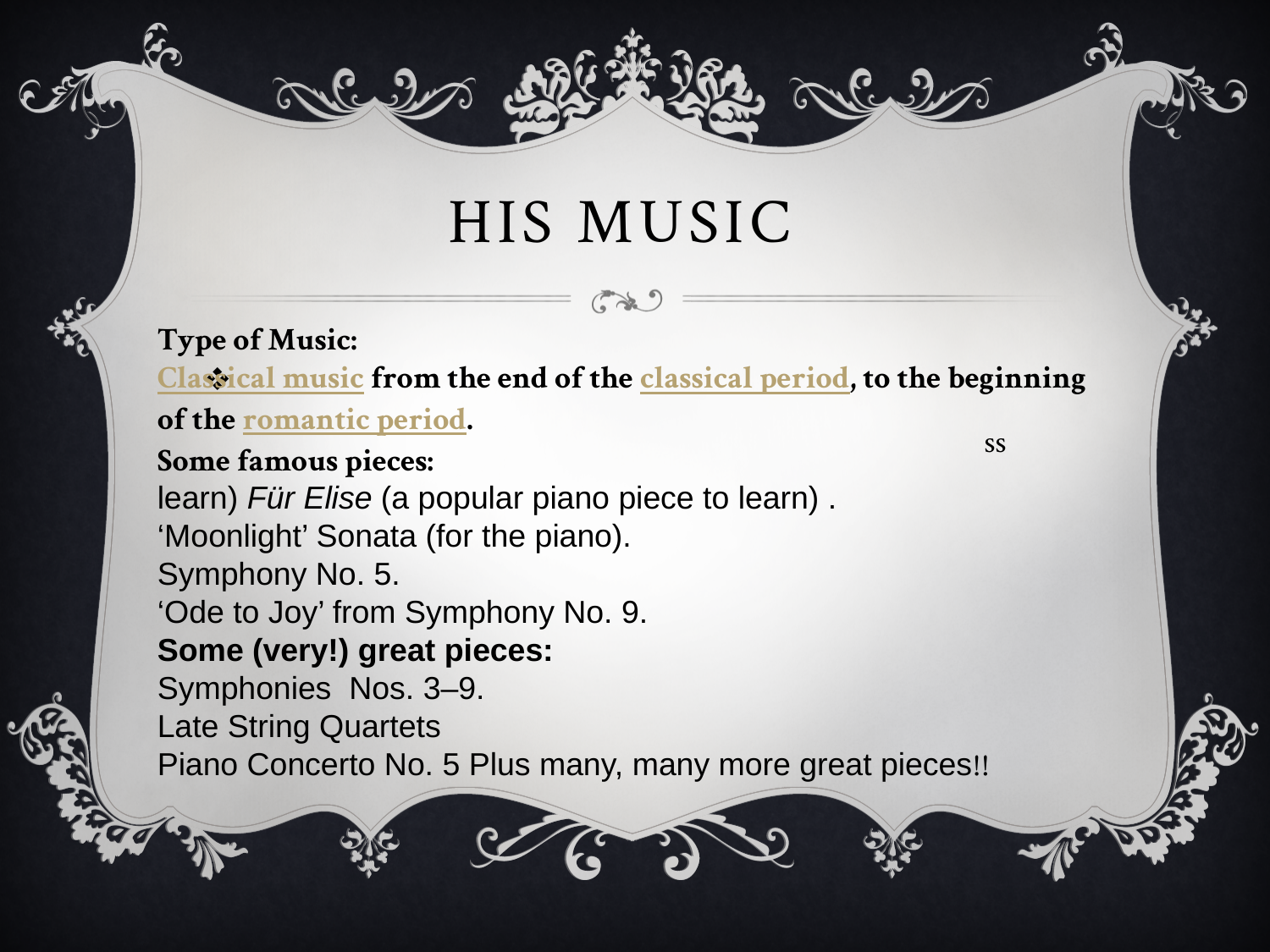

# His music
Type of Music:
Classical music from the end of the classical period, to the beginning of the romantic period.
Some famous pieces:
learn) Für Elise (a popular piano piece to learn) .
‘Moonlight’ Sonata (for the piano).
Symphony No. 5.
‘Ode to Joy’ from Symphony No. 9.
Some (very!) great pieces:
Symphonies  Nos. 3–9.
Late String Quartets
Piano Concerto No. 5 Plus many, many more great pieces!!

                                                                                                       ss